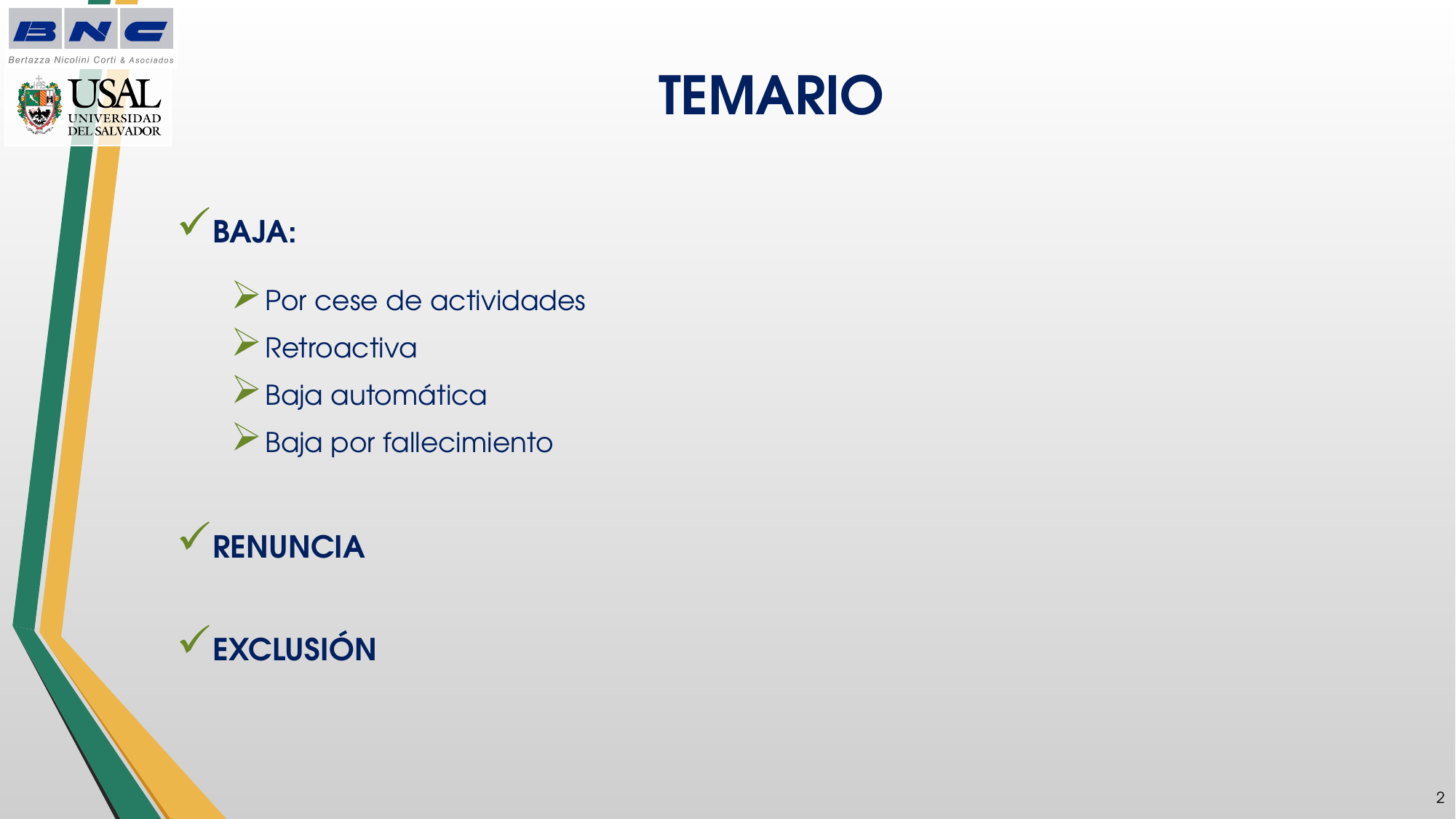

# TEMARIO
BAJA:

Por cese de actividades
Retroactiva
Baja automática
Baja por fallecimiento

RENUNCIA

EXCLUSIÓN

2